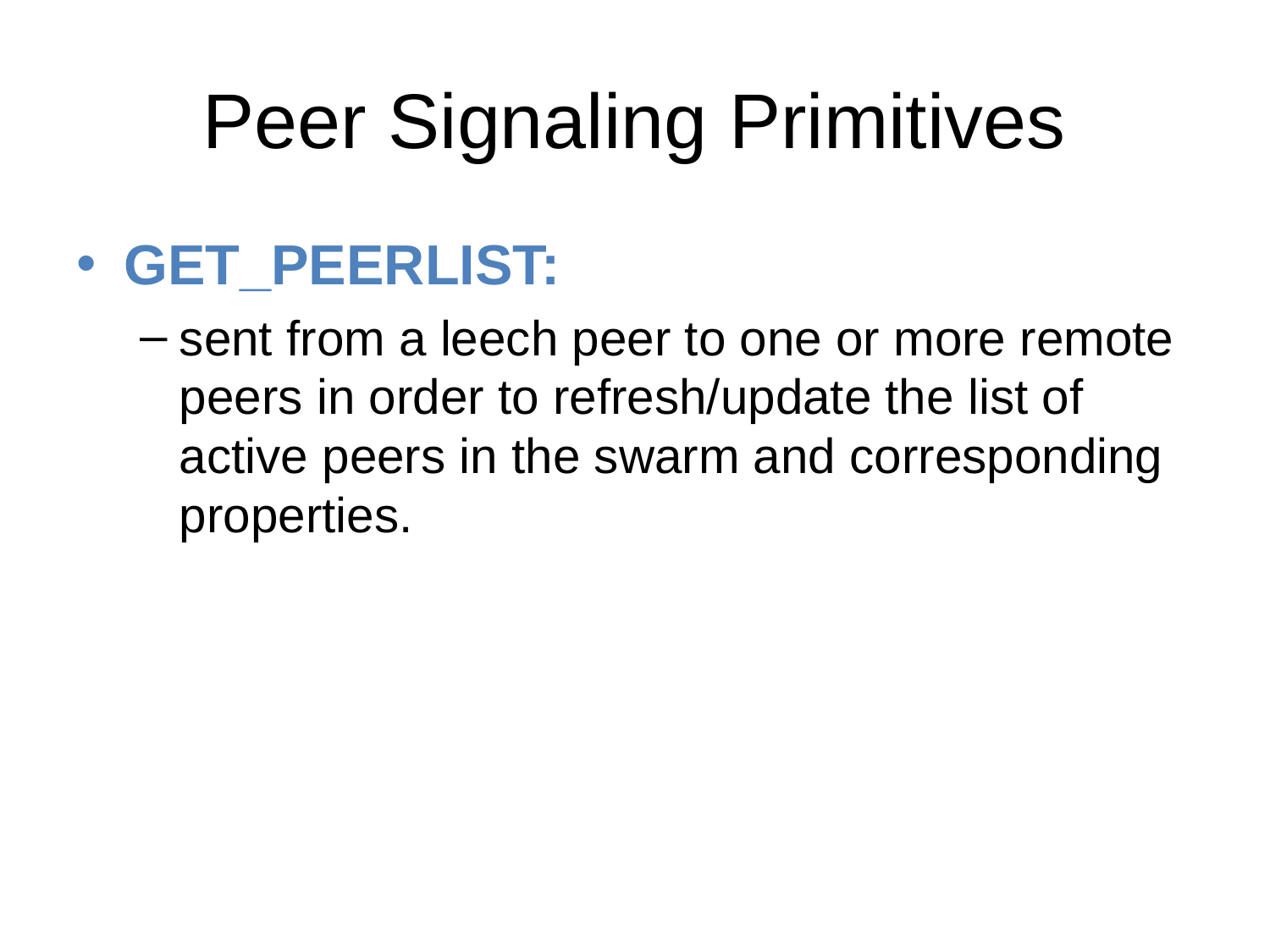

# Peer Signaling Primitives
GET_PEERLIST:
sent from a leech peer to one or more remote peers in order to refresh/update the list of active peers in the swarm and corresponding properties.